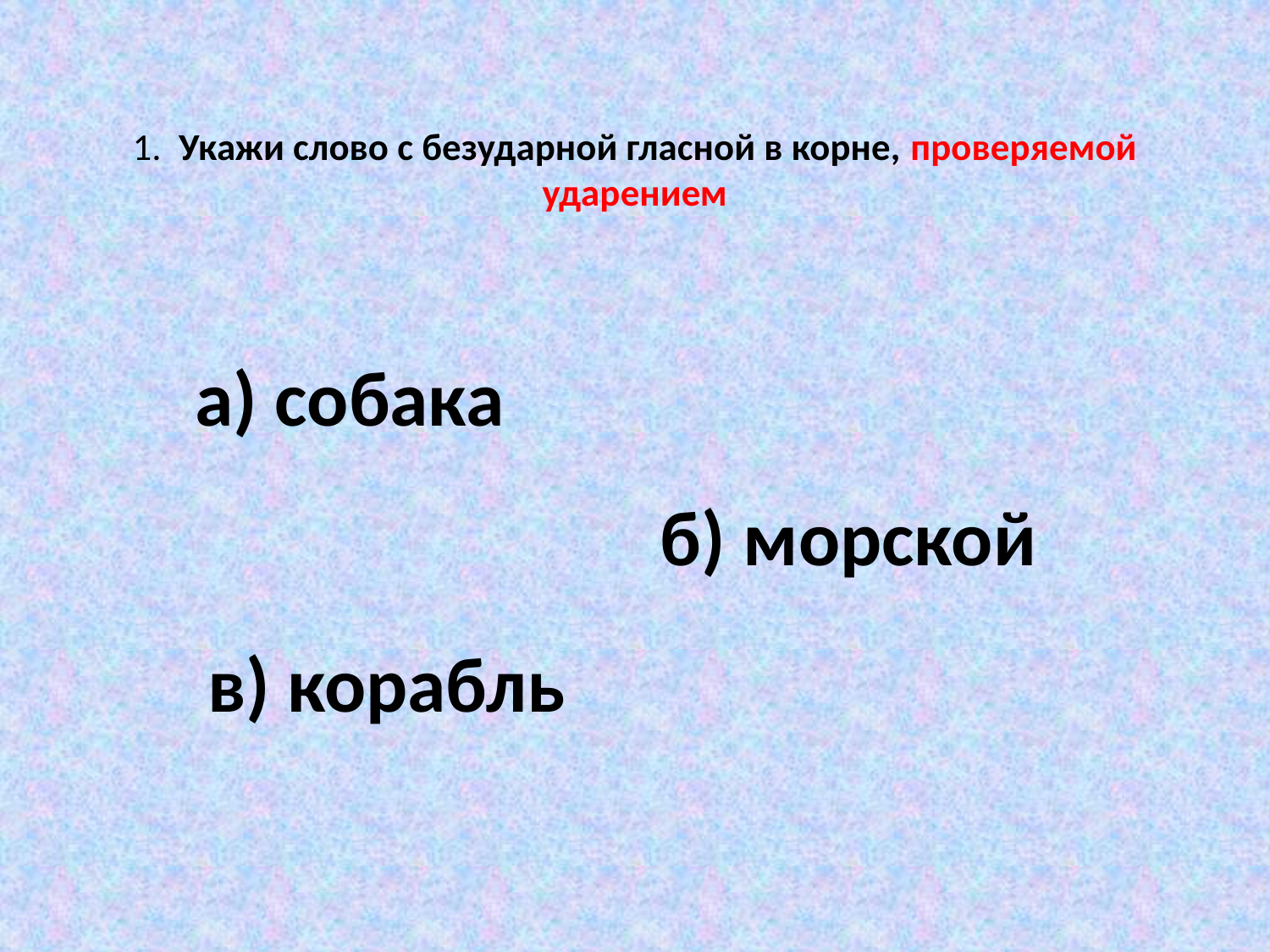

# 1.  Укажи слово с безударной гласной в корне, проверяемой ударением
 а) собака                                                           б) морской

г) велосипед
в) корабль